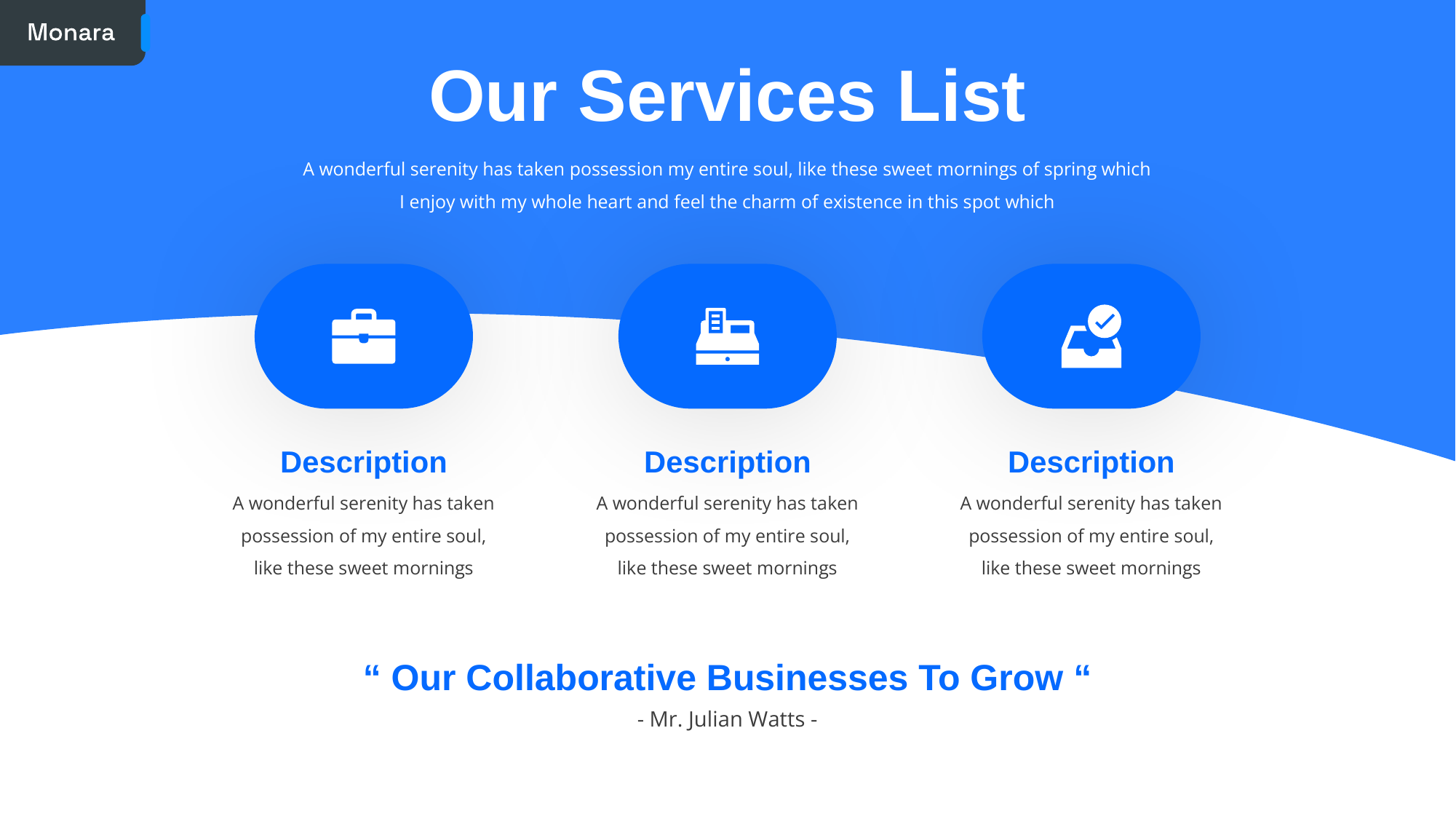

# Our Services List
A wonderful serenity has taken possession my entire soul, like these sweet mornings of spring which I enjoy with my whole heart and feel the charm of existence in this spot which

Description
Description
Description
A wonderful serenity has taken possession of my entire soul, like these sweet mornings
A wonderful serenity has taken possession of my entire soul, like these sweet mornings
A wonderful serenity has taken possession of my entire soul, like these sweet mornings
“ Our Collaborative Businesses To Grow “
- Mr. Julian Watts -